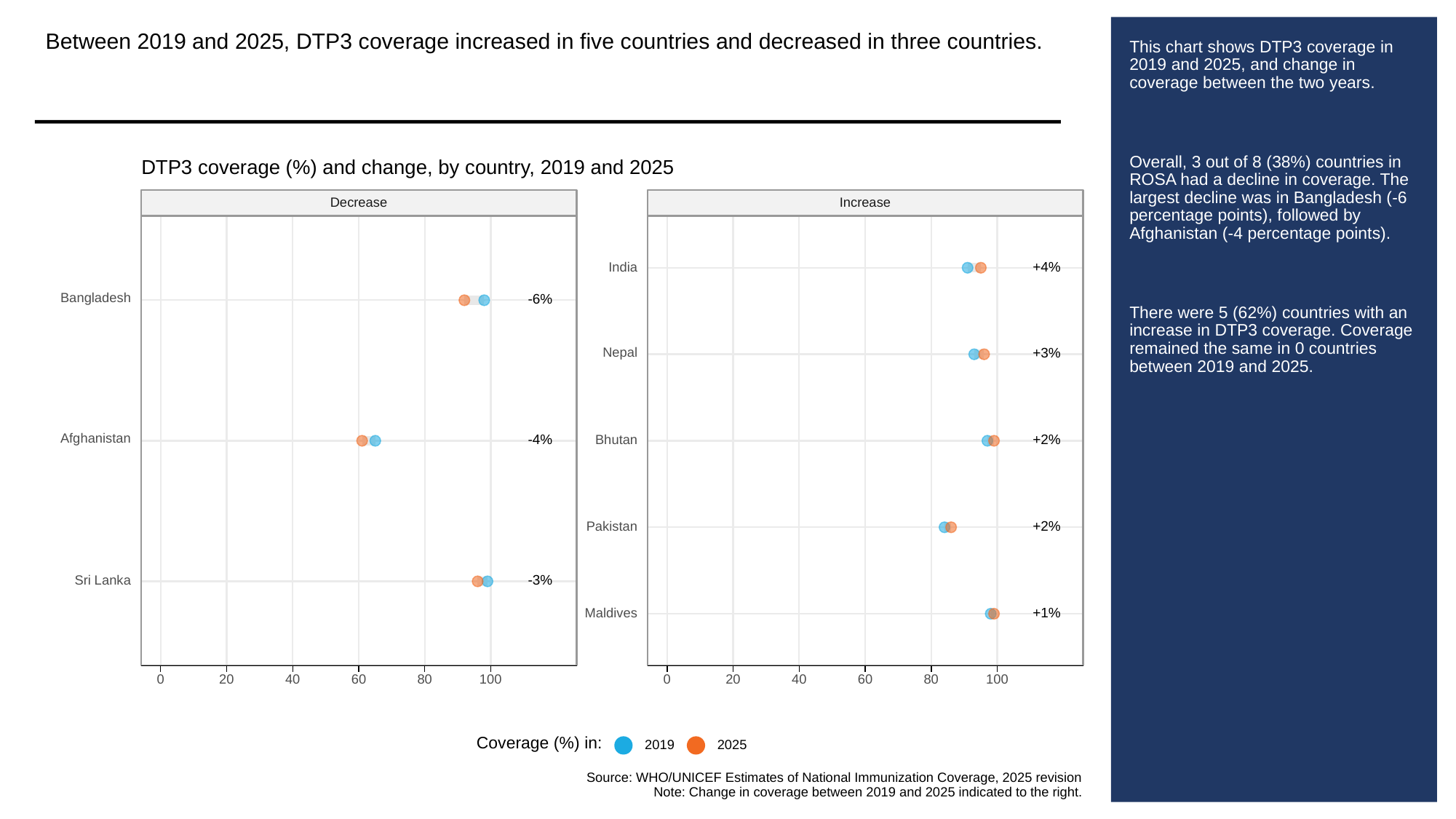

Between 2019 and 2025, DTP3 coverage increased in five countries and decreased in three countries.
# This chart shows DTP3 coverage in 2019 and 2025, and change in coverage between the two years.

Overall, 3 out of 8 (38%) countries in ROSA had a decline in coverage. The largest decline was in Bangladesh (-6 percentage points), followed by Afghanistan (-4 percentage points).

There were 5 (62%) countries with an increase in DTP3 coverage. Coverage remained the same in 0 countries between 2019 and 2025.

DTP3 coverage (%) and change, by country, 2019 and 2025

Decrease
Increase

+4%

India

Bangladesh
-6%

Nepal
+3%

Afghanistan
-4%
+2%

Bhutan

+2%

Pakistan

-3%

Sri Lanka

+1%

Maldives

0
20
40
60
80
100
0
20
40
60
80
100
Coverage (%) in:

2019
2025
Source: WHO/UNICEF Estimates of National Immunization Coverage, 2025 revision
Note: Change in coverage between 2019 and 2025 indicated to the right.